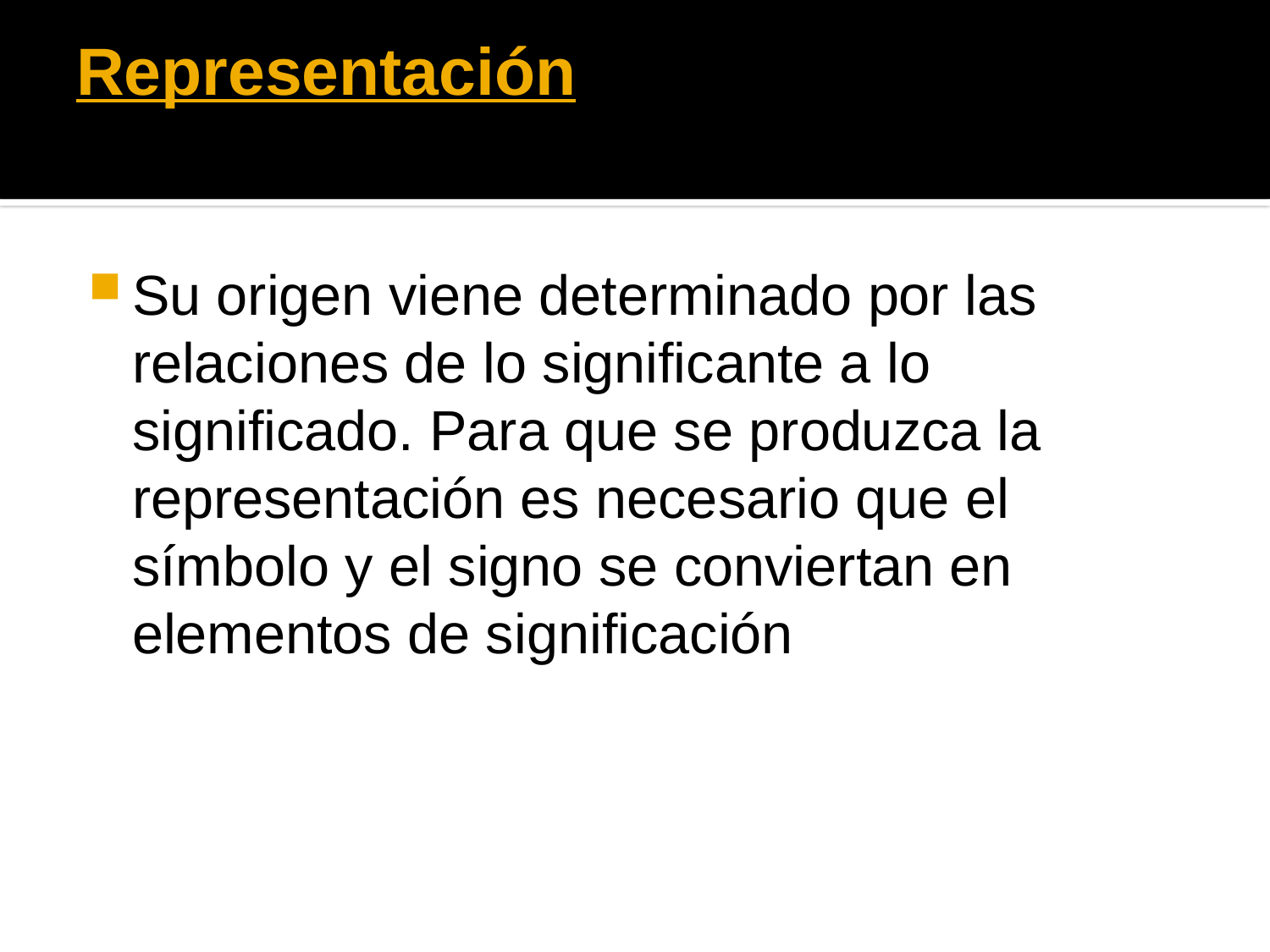

# Representación
Su origen viene determinado por las relaciones de lo significante a lo significado. Para que se produzca la representación es necesario que el símbolo y el signo se conviertan en elementos de significación

Representación
Su origen viene determinado por las relaciones de lo significante a lo significado. Para que se produzca la representación es necesario que el simboloy el signo se conviertan en elementos de significación